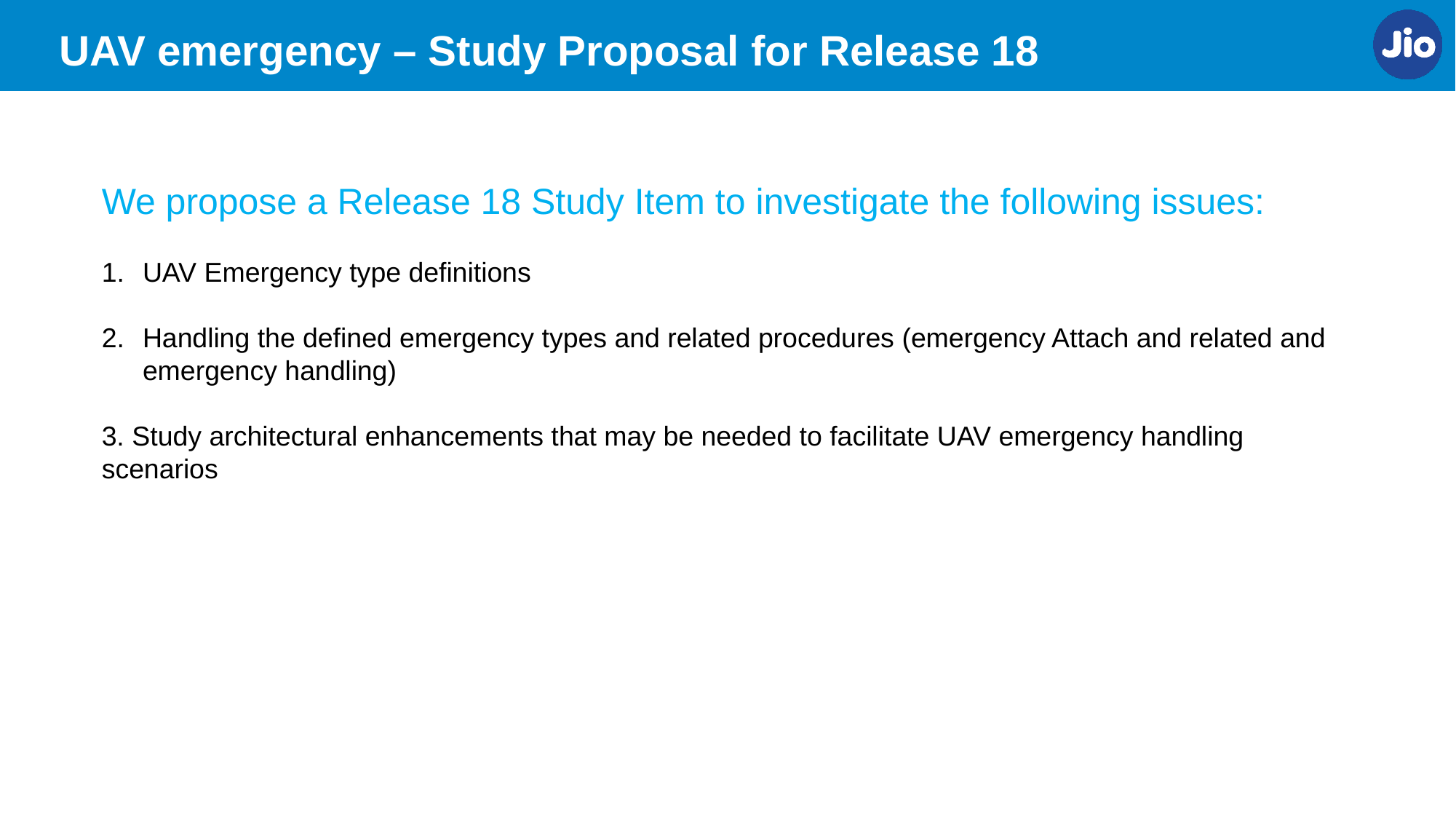

UAV emergency – Study Proposal for Release 18
We propose a Release 18 Study Item to investigate the following issues:

UAV Emergency type definitions

Handling the defined emergency types and related procedures (emergency Attach and related and emergency handling)

3. Study architectural enhancements that may be needed to facilitate UAV emergency handling scenarios